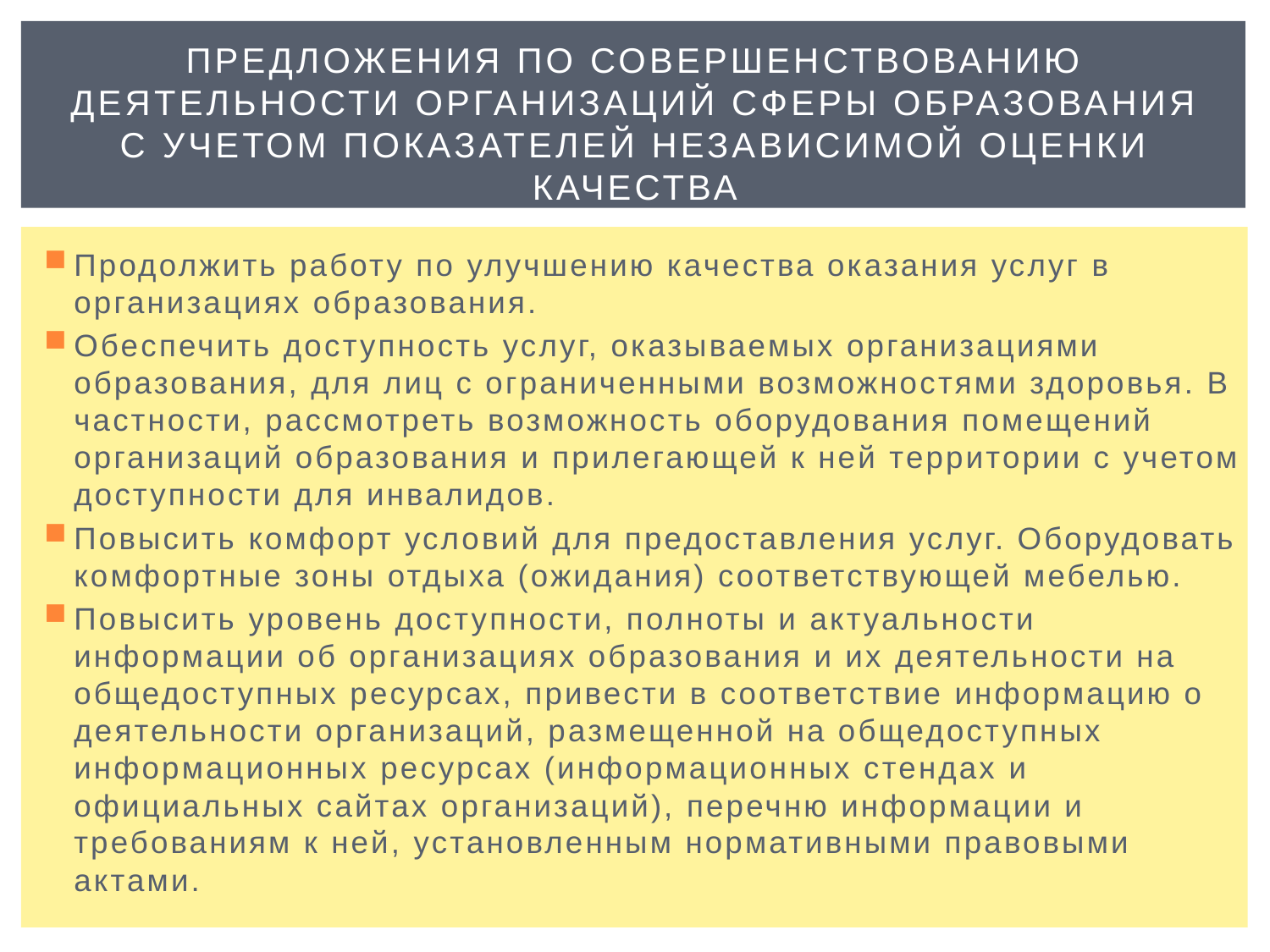

# Предложения по совершенствованию деятельности организаций сферы образования с учетом показателей независимой оценки качества
Продолжить работу по улучшению качества оказания услуг в организациях образования.
Обеспечить доступность услуг, оказываемых организациями образования, для лиц с ограниченными возможностями здоровья. В частности, рассмотреть возможность оборудования помещений организаций образования и прилегающей к ней территории с учетом доступности для инвалидов.
Повысить комфорт условий для предоставления услуг. Оборудовать комфортные зоны отдыха (ожидания) соответствующей мебелью.
Повысить уровень доступности, полноты и актуальности информации об организациях образования и их деятельности на общедоступных ресурсах, привести в соответствие информацию о деятельности организаций, размещенной на общедоступных информационных ресурсах (информационных стендах и официальных сайтах организаций), перечню информации и требованиям к ней, установленным нормативными правовыми актами.